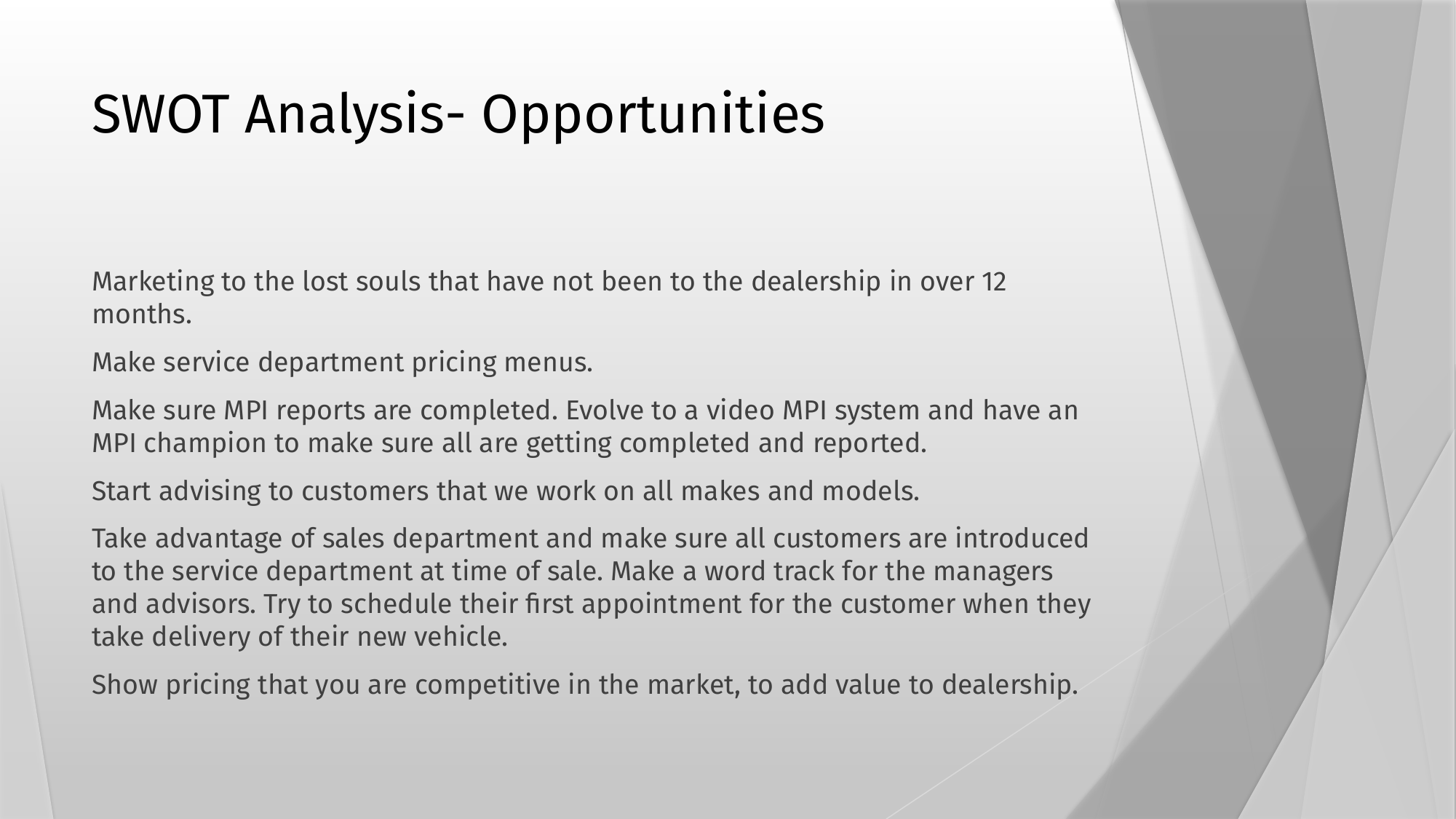

# SWOT Analysis- Opportunities
Marketing to the lost souls that have not been to the dealership in over 12 months.
Make service department pricing menus.
Make sure MPI reports are completed. Evolve to a video MPI system and have an MPI champion to make sure all are getting completed and reported.
Start advising to customers that we work on all makes and models.
Take advantage of sales department and make sure all customers are introduced to the service department at time of sale. Make a word track for the managers and advisors. Try to schedule their first appointment for the customer when they take delivery of their new vehicle.
Show pricing that you are competitive in the market, to add value to dealership.